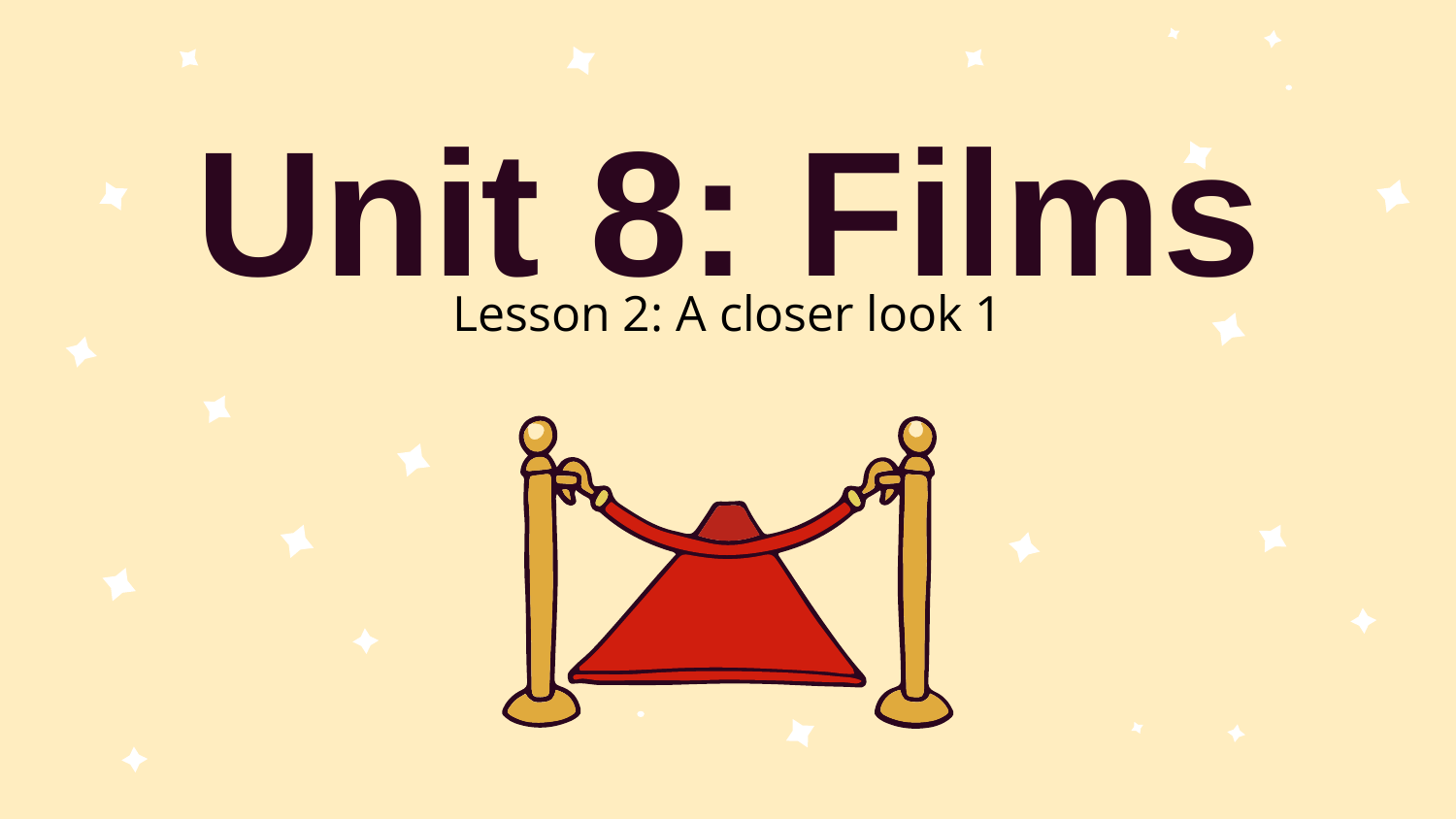

# Unit 8: Films
Lesson 2: A closer look 1